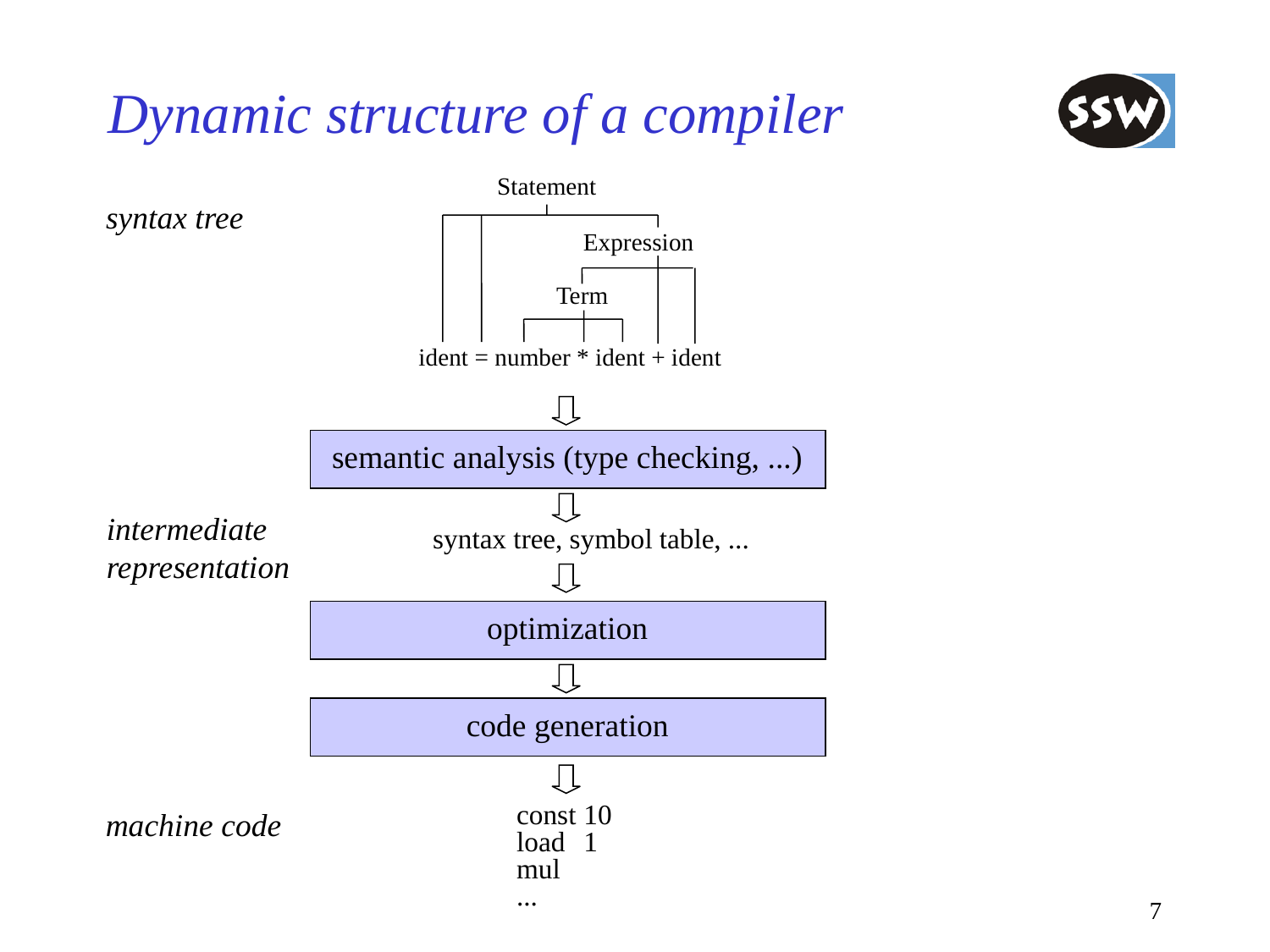

# Dynamic structure of a compiler
Statement
syntax tree

Expression

Term

ident = number * ident + ident

semantic analysis (type checking, ...)

intermediate
representation
syntax tree, symbol table, ...

optimization

code generation

const	10
load	1
mul
...
machine code
7